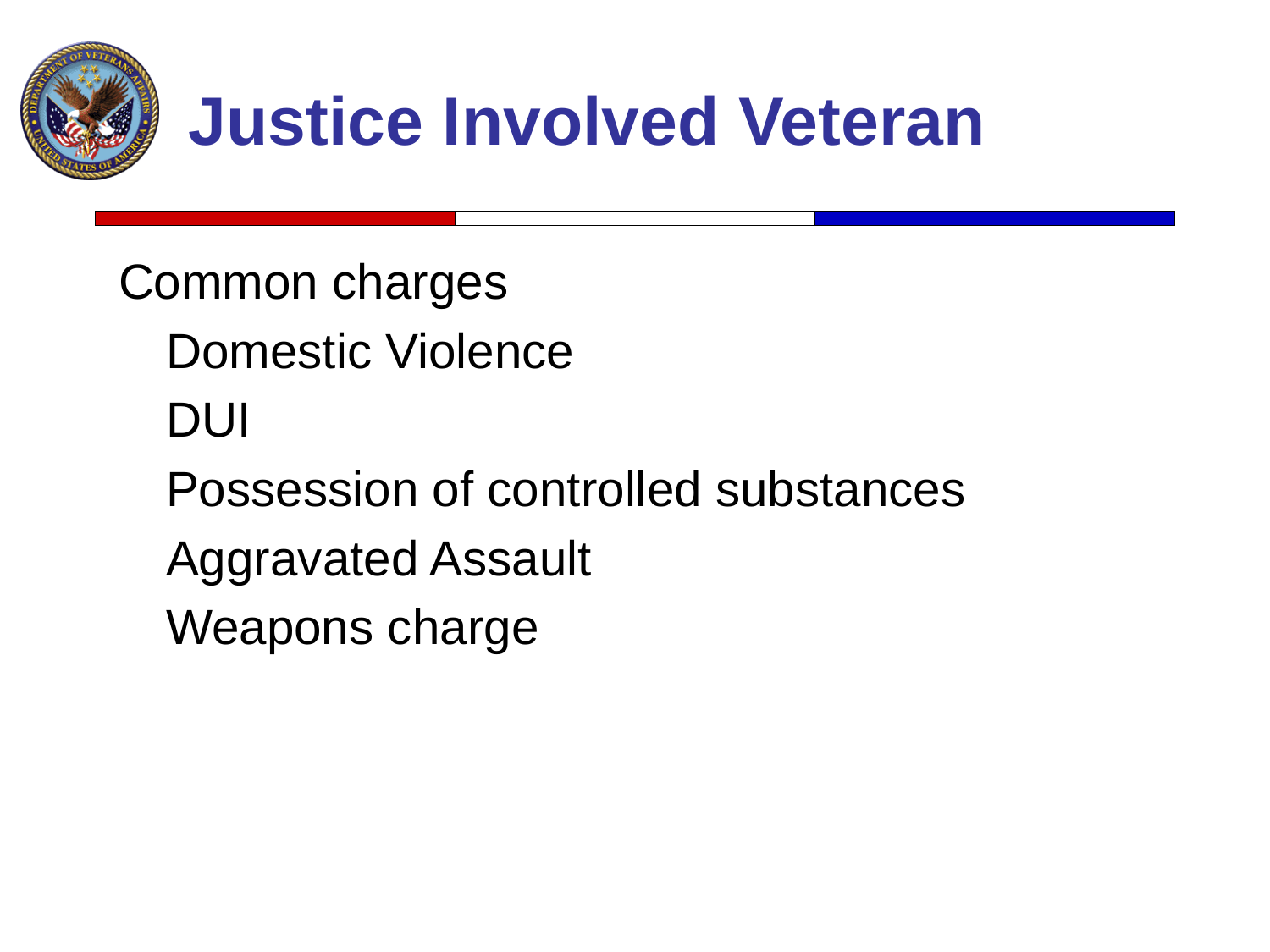

# Justice Involved Veteran
Common charges
	Domestic Violence
	DUI
	Possession of controlled substances
	Aggravated Assault
	Weapons charge